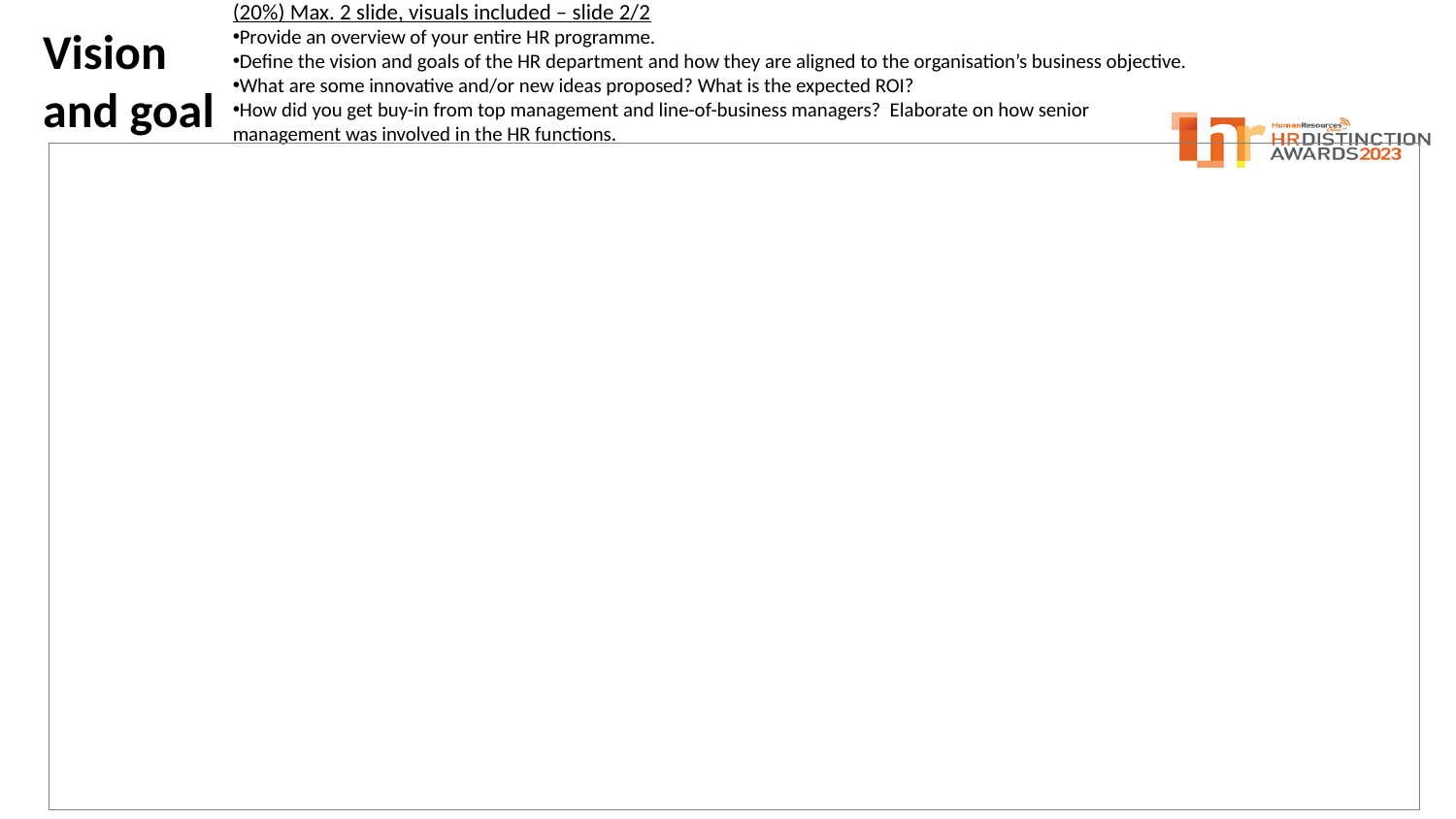

(20%) Max. 2 slide, visuals included – slide 2/2
Provide an overview of your entire HR programme.
Define the vision and goals of the HR department and how they are aligned to the organisation’s business objective.
What are some innovative and/or new ideas proposed? What is the expected ROI?
How did you get buy-in from top management and line-of-business managers?  Elaborate on how senior management was involved in the HR functions.
Vision and goal
|  |
| --- |